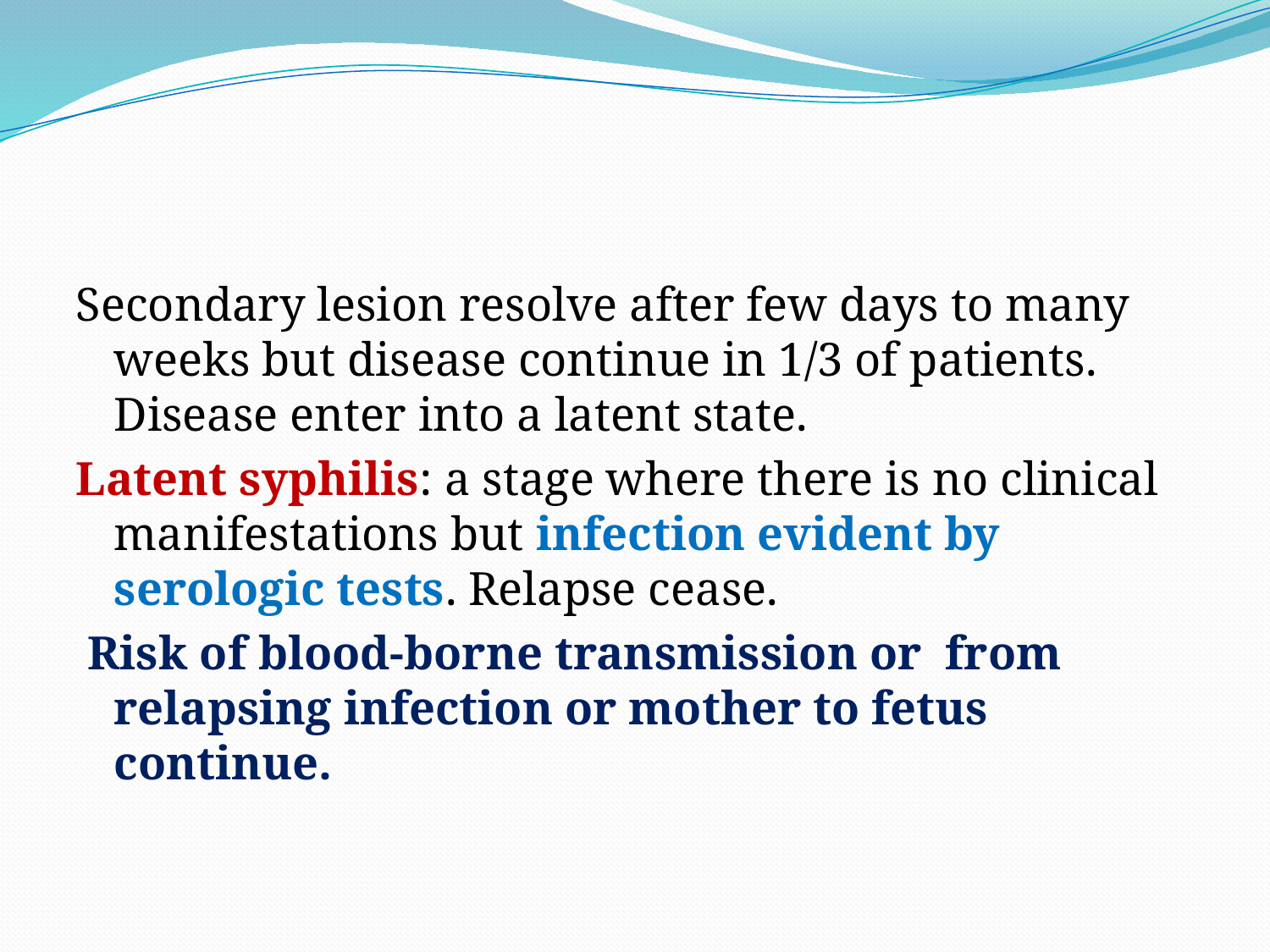

#
Secondary lesion resolve after few days to many weeks but disease continue in 1/3 of patients. Disease enter into a latent state.
Latent syphilis: a stage where there is no clinical manifestations but infection evident by serologic tests. Relapse cease.
 Risk of blood-borne transmission or  from relapsing infection or mother to fetus continue.